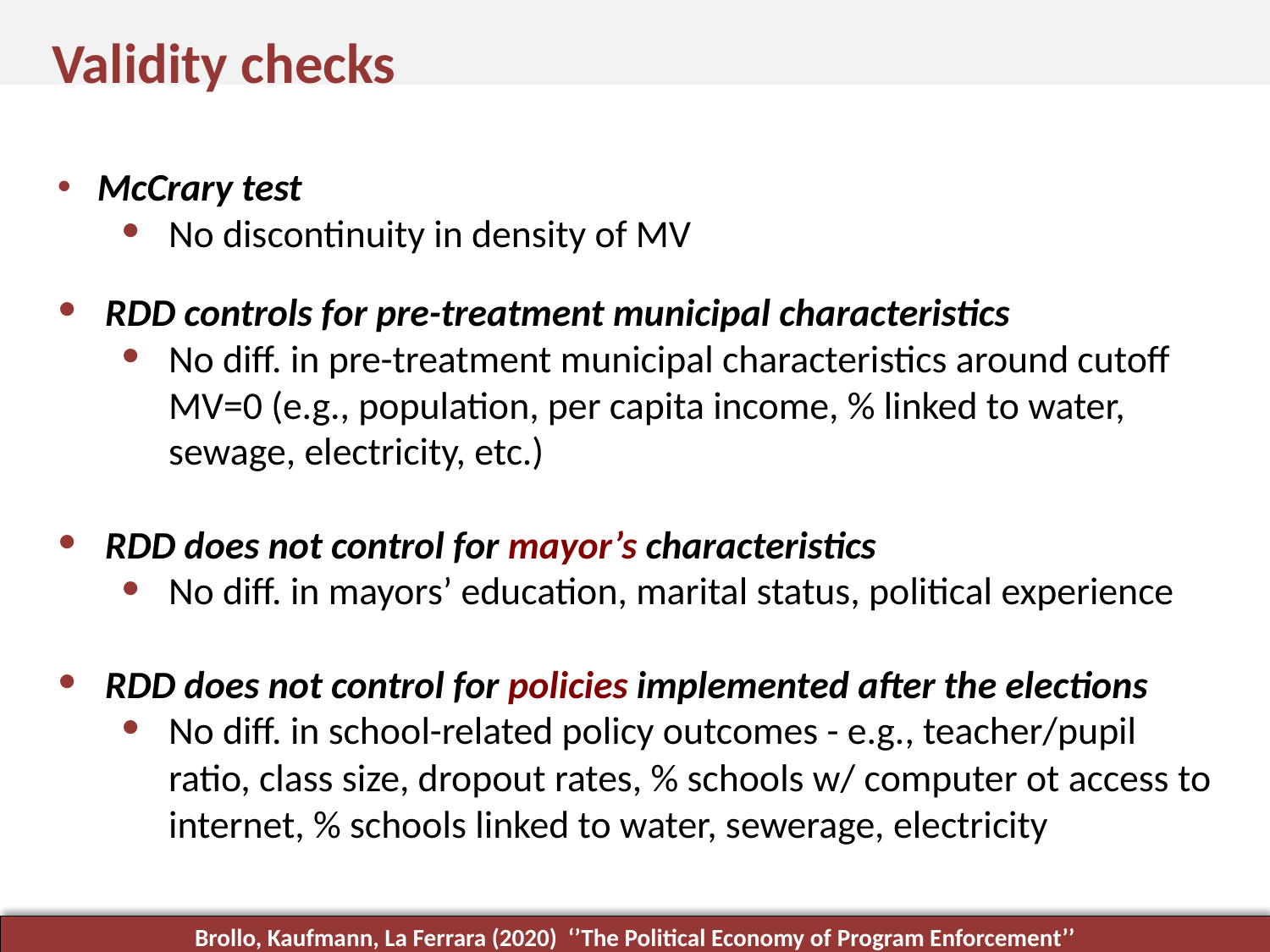

Validity checks
McCrary test
No discontinuity in density of MV
RDD controls for pre-treatment municipal characteristics
No diff. in pre-treatment municipal characteristics around cutoff MV=0 (e.g., population, per capita income, % linked to water, sewage, electricity, etc.)

RDD does not control for mayor’s characteristics
No diff. in mayors’ education, marital status, political experience

RDD does not control for policies implemented after the elections
No diff. in school-related policy outcomes - e.g., teacher/pupil ratio, class size, dropout rates, % schools w/ computer ot access to internet, % schools linked to water, sewerage, electricity
Brollo, Kaufmann, La Ferrara (2020)  ‘’The Political Economy of Program Enforcement’’